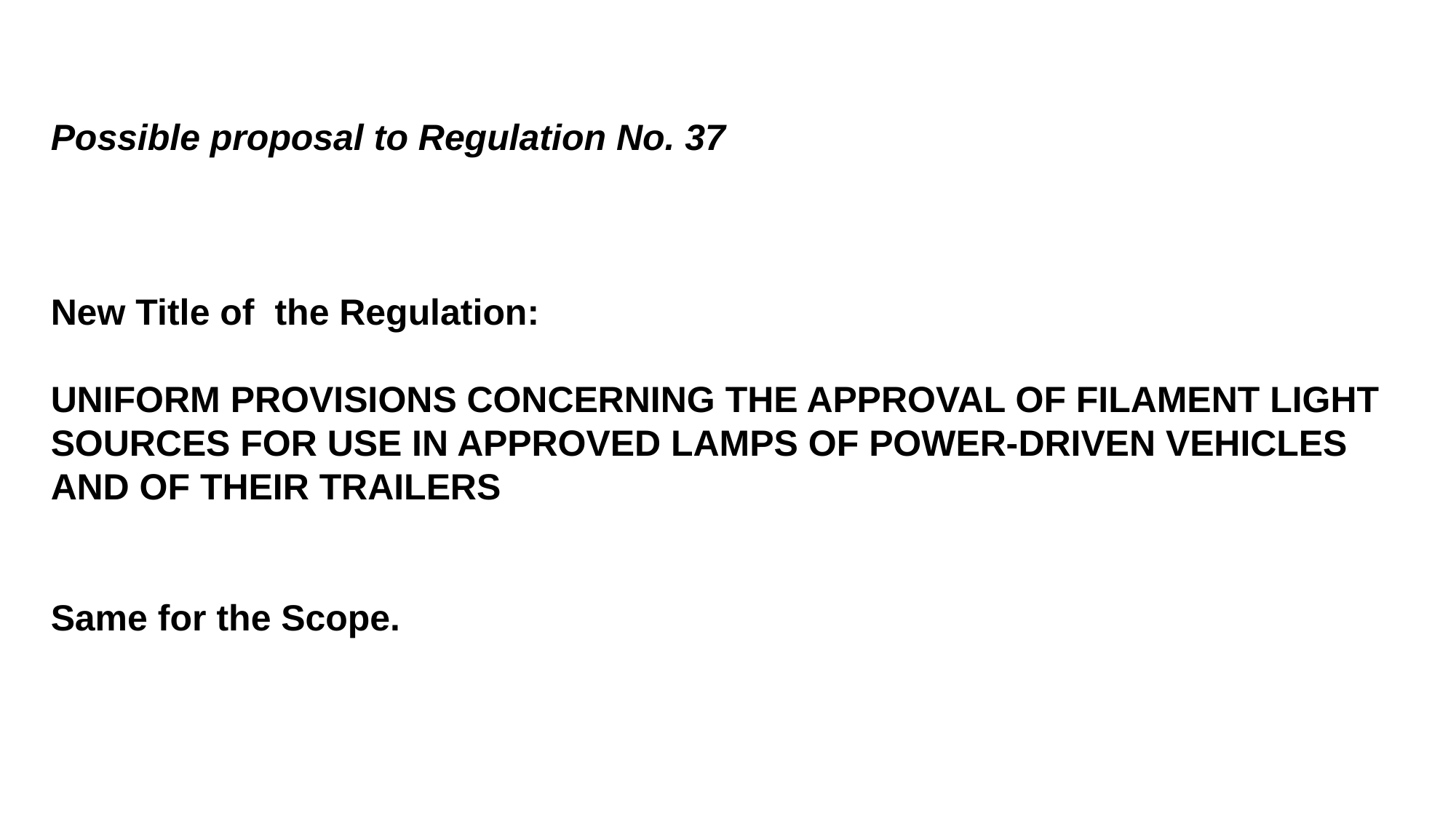

Possible proposal to Regulation No. 37

New Title of  the Regulation:

Uniform provisions concerning the approval of filament light sources for use in approved lamps of power-driven vehicles and of their trailers

Same for the Scope.